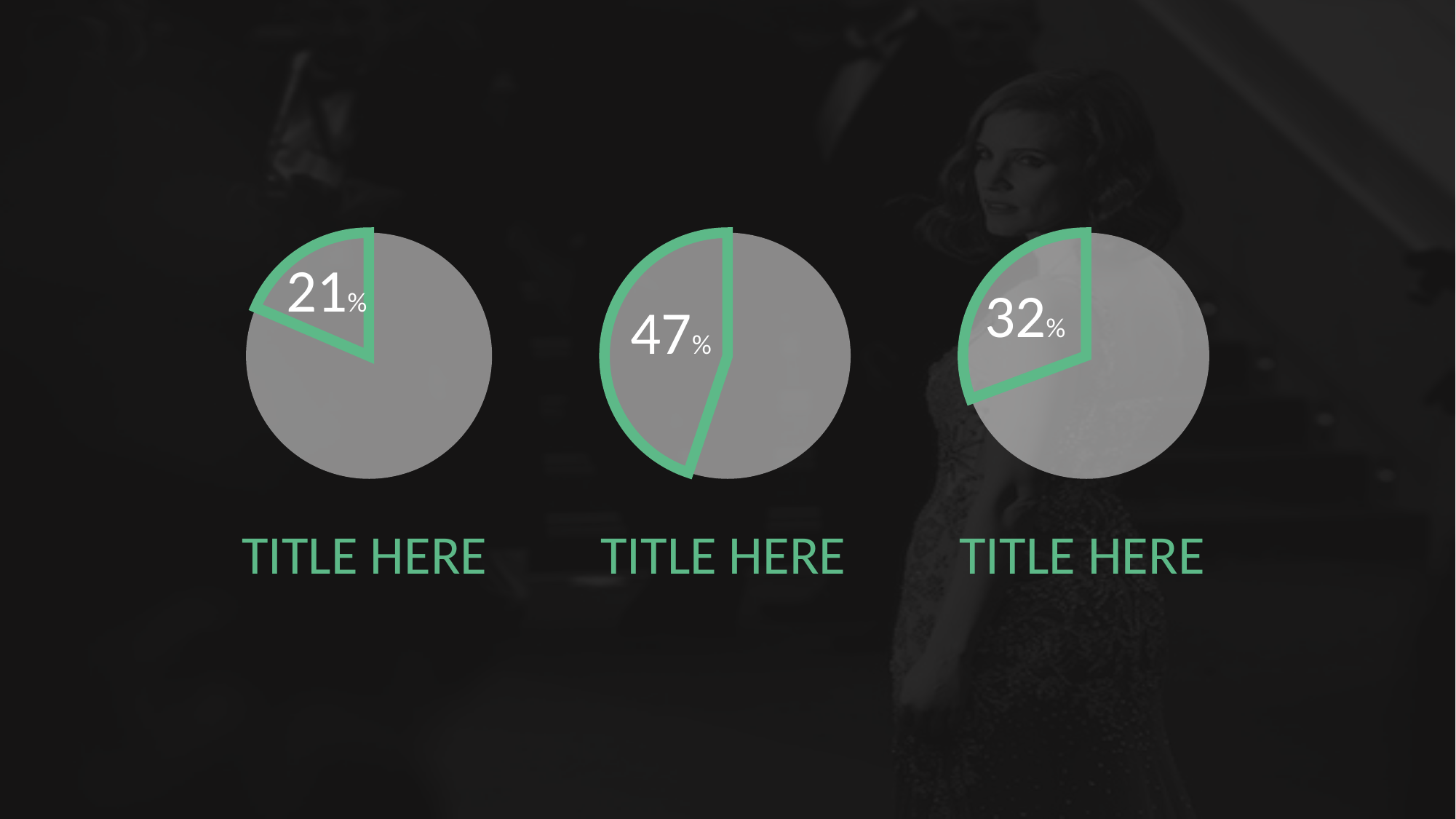

21%
32%
47%
TITLE HERE
TITLE HERE
TITLE HERE